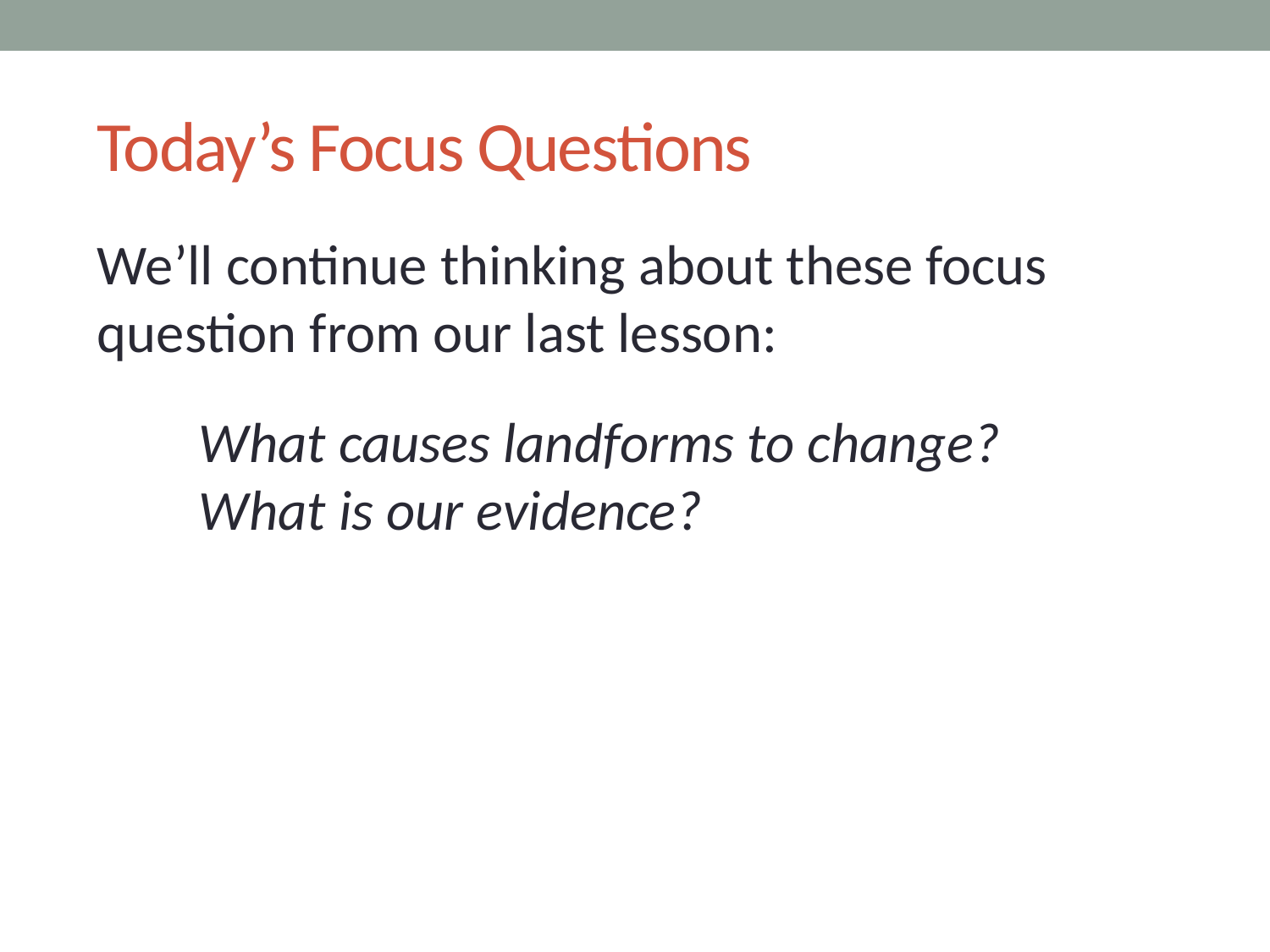

# Today’s Focus Questions
We’ll continue thinking about these focus question from our last lesson:
What causes landforms to change?
What is our evidence?